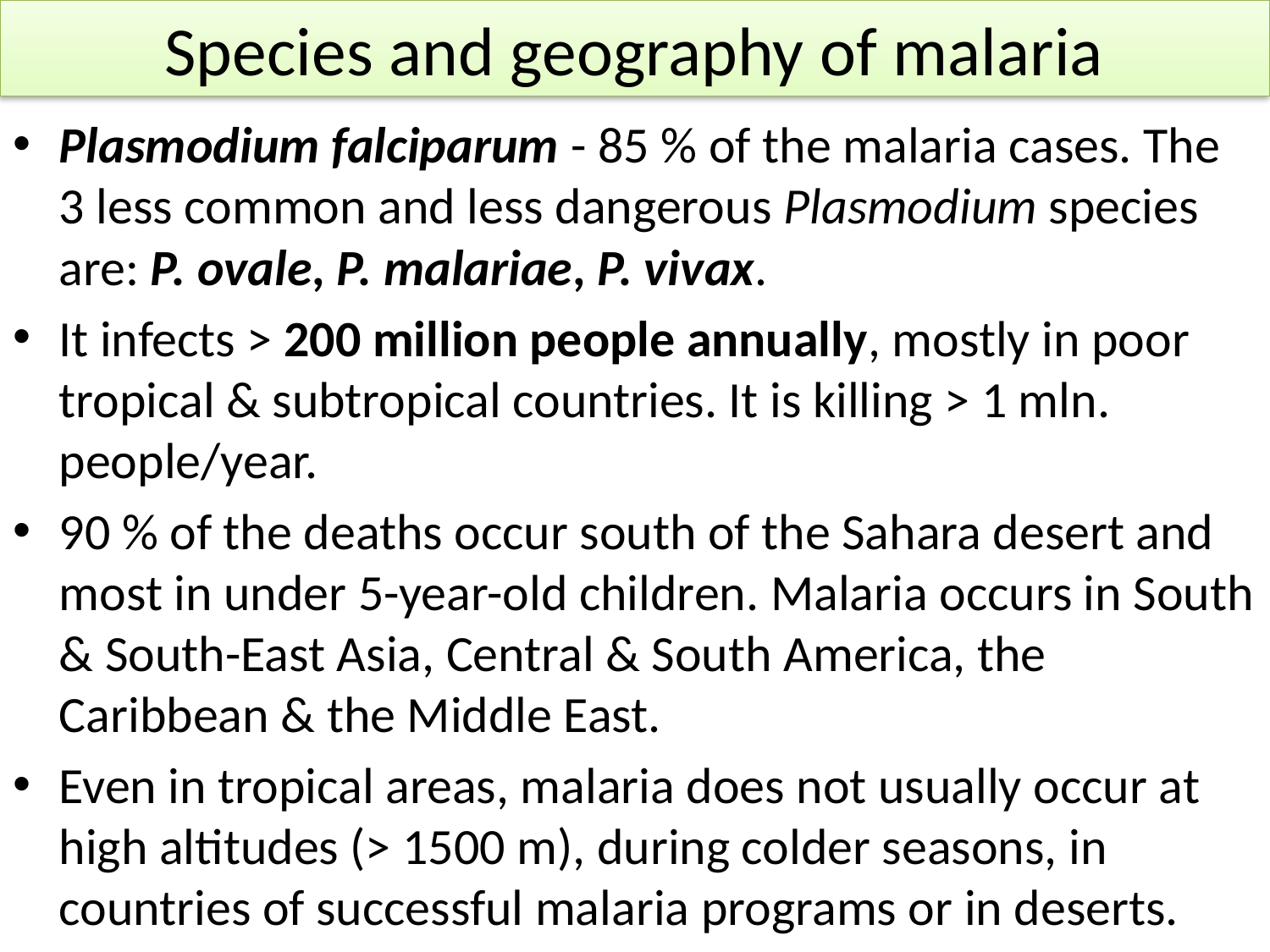

# Species and geography of malaria
Plasmodium falciparum - 85 % of the malaria cases. The 3 less common and less dangerous Plasmodium species are: P. ovale, P. malariae, P. vivax.
It infects > 200 million people annually, mostly in poor tropical & subtropical countries. It is killing > 1 mln. people/year.
90 % of the deaths occur south of the Sahara desert and most in under 5-year-old children. Malaria occurs in South & South-East Asia, Central & South America, the Caribbean & the Middle East.
Even in tropical areas, malaria does not usually occur at high altitudes (> 1500 m), during colder seasons, in countries of successful malaria programs or in deserts.